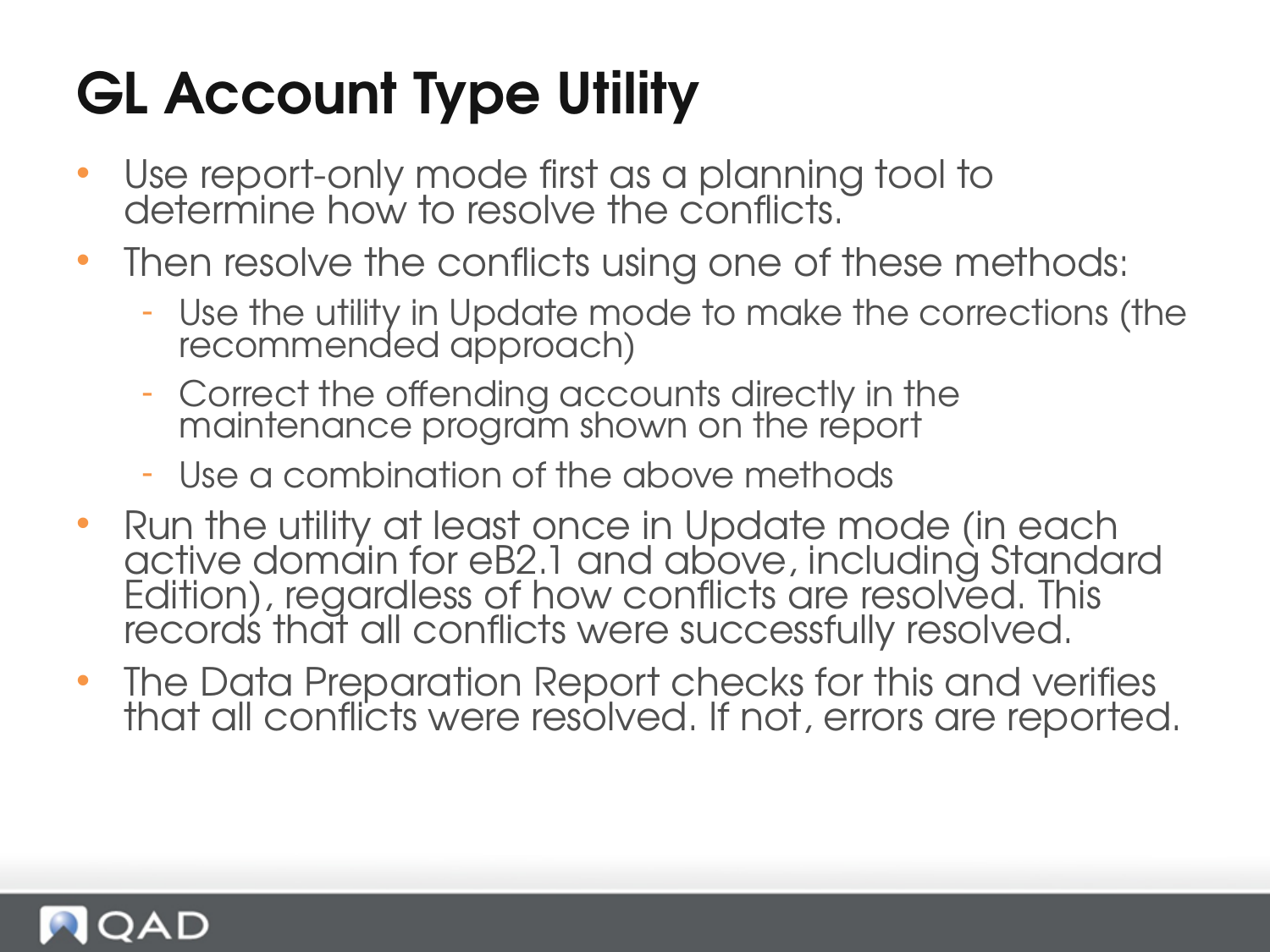

# GL Account Type Utility
Use report-only mode first as a planning tool to determine how to resolve the conflicts.
Then resolve the conflicts using one of these methods:
Use the utility in Update mode to make the corrections (the recommended approach)
Correct the offending accounts directly in the maintenance program shown on the report
Use a combination of the above methods
Run the utility at least once in Update mode (in each active domain for eB2.1 and above, including Standard Edition), regardless of how conflicts are resolved. This records that all conflicts were successfully resolved.
The Data Preparation Report checks for this and verifies that all conflicts were resolved. If not, errors are reported.